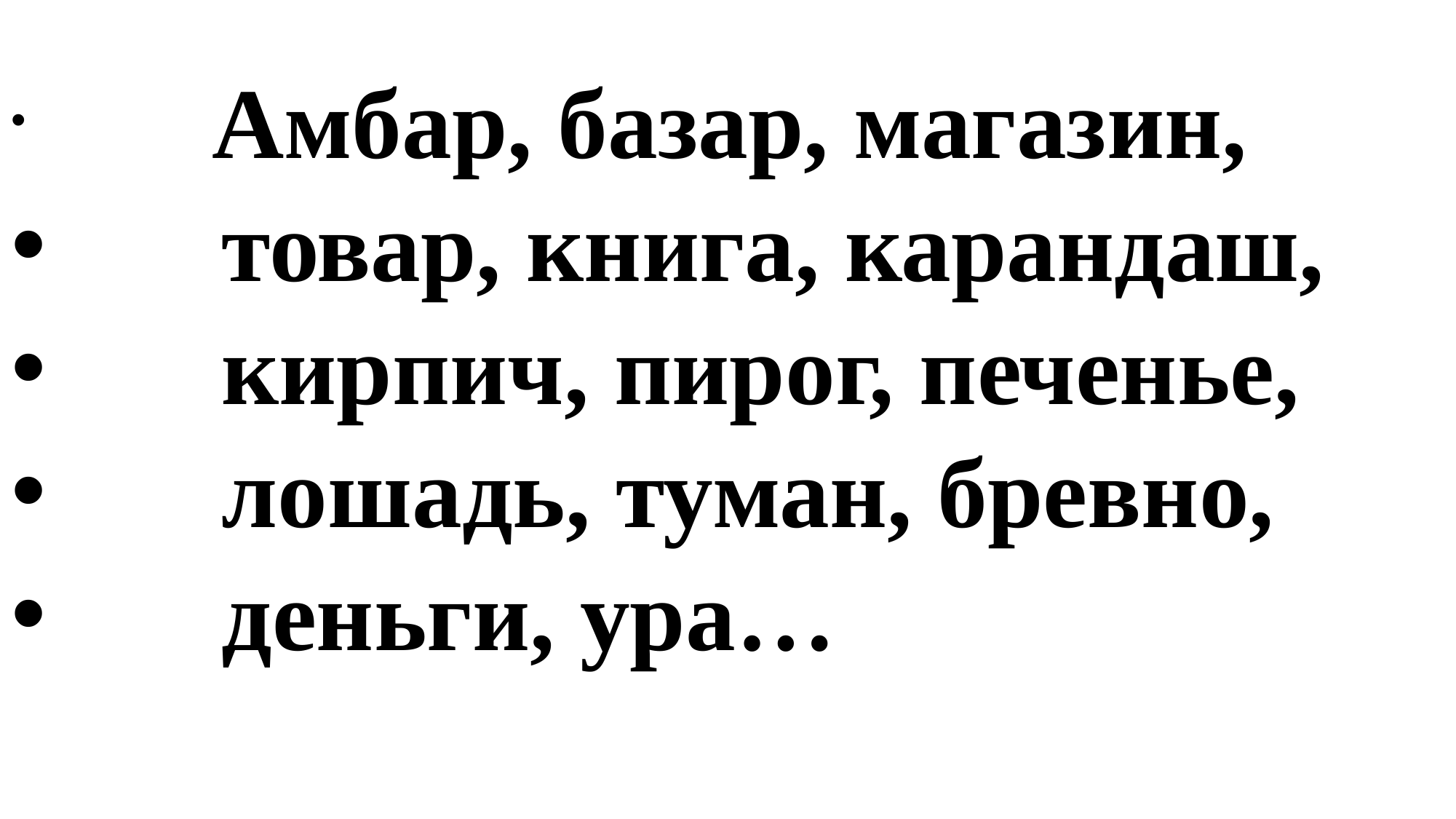

Амбар, базар, магазин,
       товар, книга, карандаш,
       кирпич, пирог, печенье,
       лошадь, туман, бревно,
       деньги, ура…